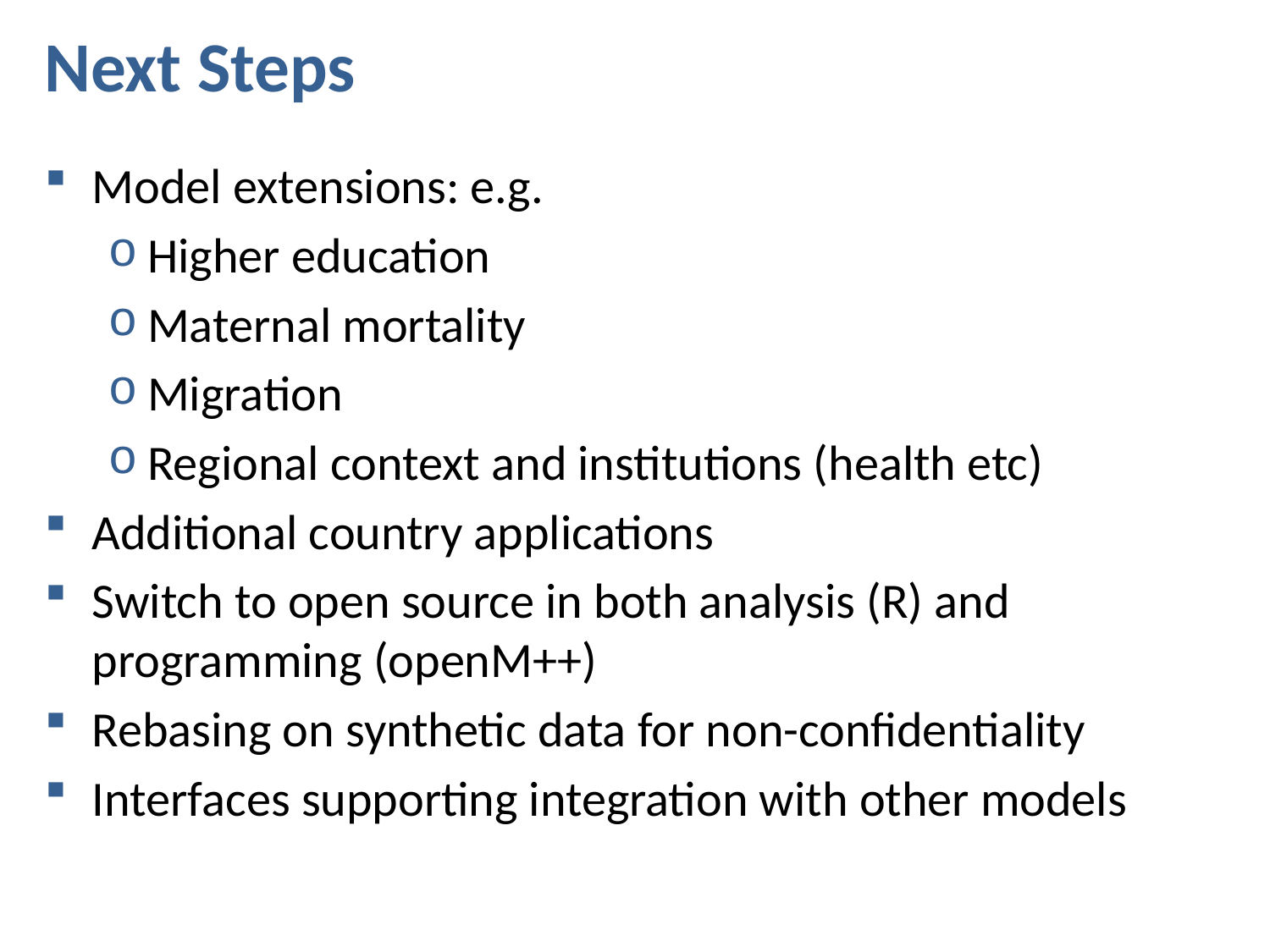

# Next Steps
Model extensions: e.g.
Higher education
Maternal mortality
Migration
Regional context and institutions (health etc)
Additional country applications
Switch to open source in both analysis (R) and programming (openM++)
Rebasing on synthetic data for non-confidentiality
Interfaces supporting integration with other models